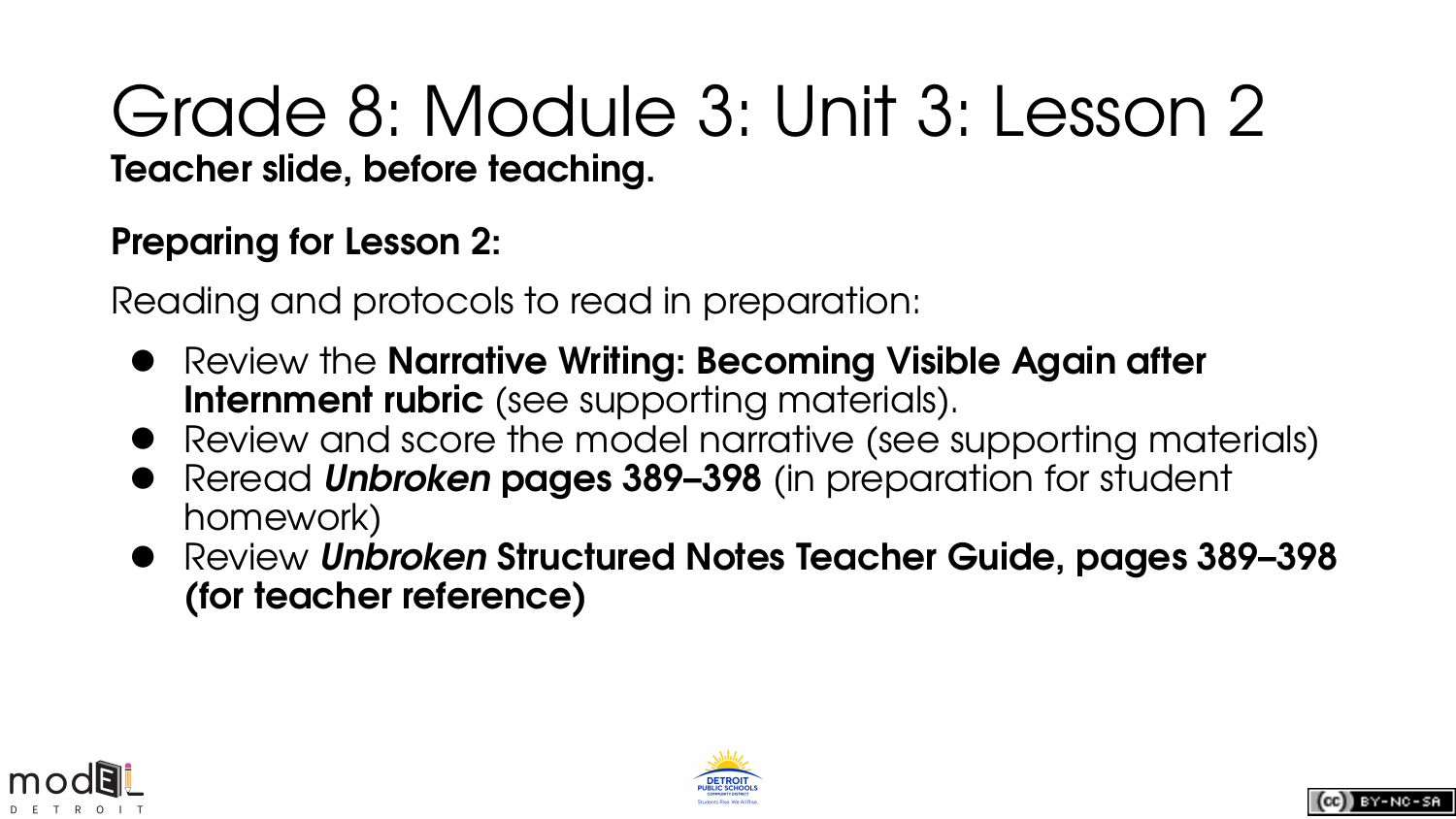

# Grade 8: Module 3: Unit 3: Lesson 2
Teacher slide, before teaching.

Preparing for Lesson 2:
Reading and protocols to read in preparation:
Review the Narrative Writing: Becoming Visible Again after Internment rubric (see supporting materials).
Review and score the model narrative (see supporting materials)
Reread Unbroken pages 389–398 (in preparation for student homework)
Review Unbroken Structured Notes Teacher Guide, pages 389–398 (for teacher reference)